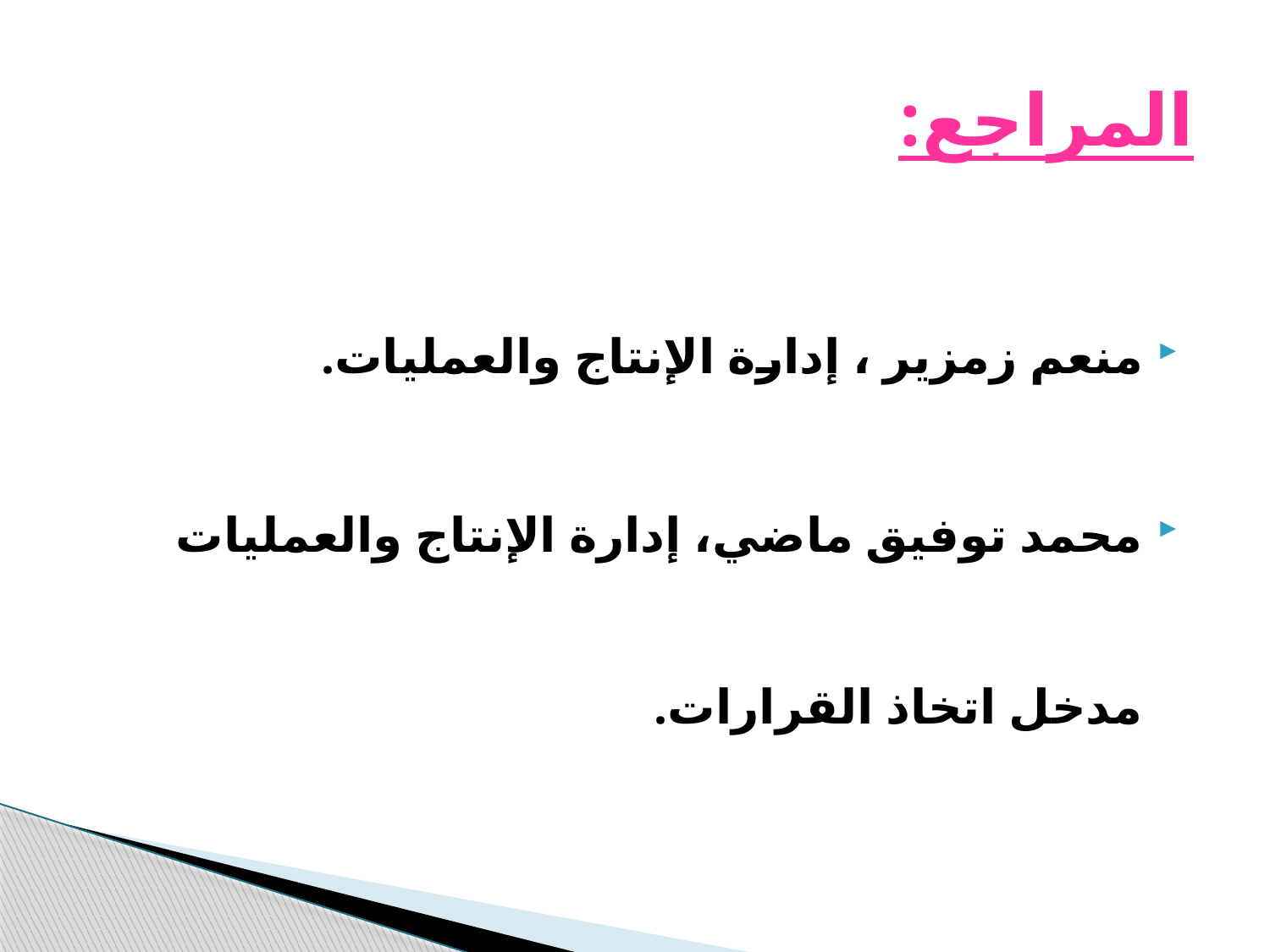

# المراجع:
منعم زمزير ، إدارة الإنتاج والعمليات.
محمد توفيق ماضي، إدارة الإنتاج والعمليات مدخل اتخاذ القرارات.